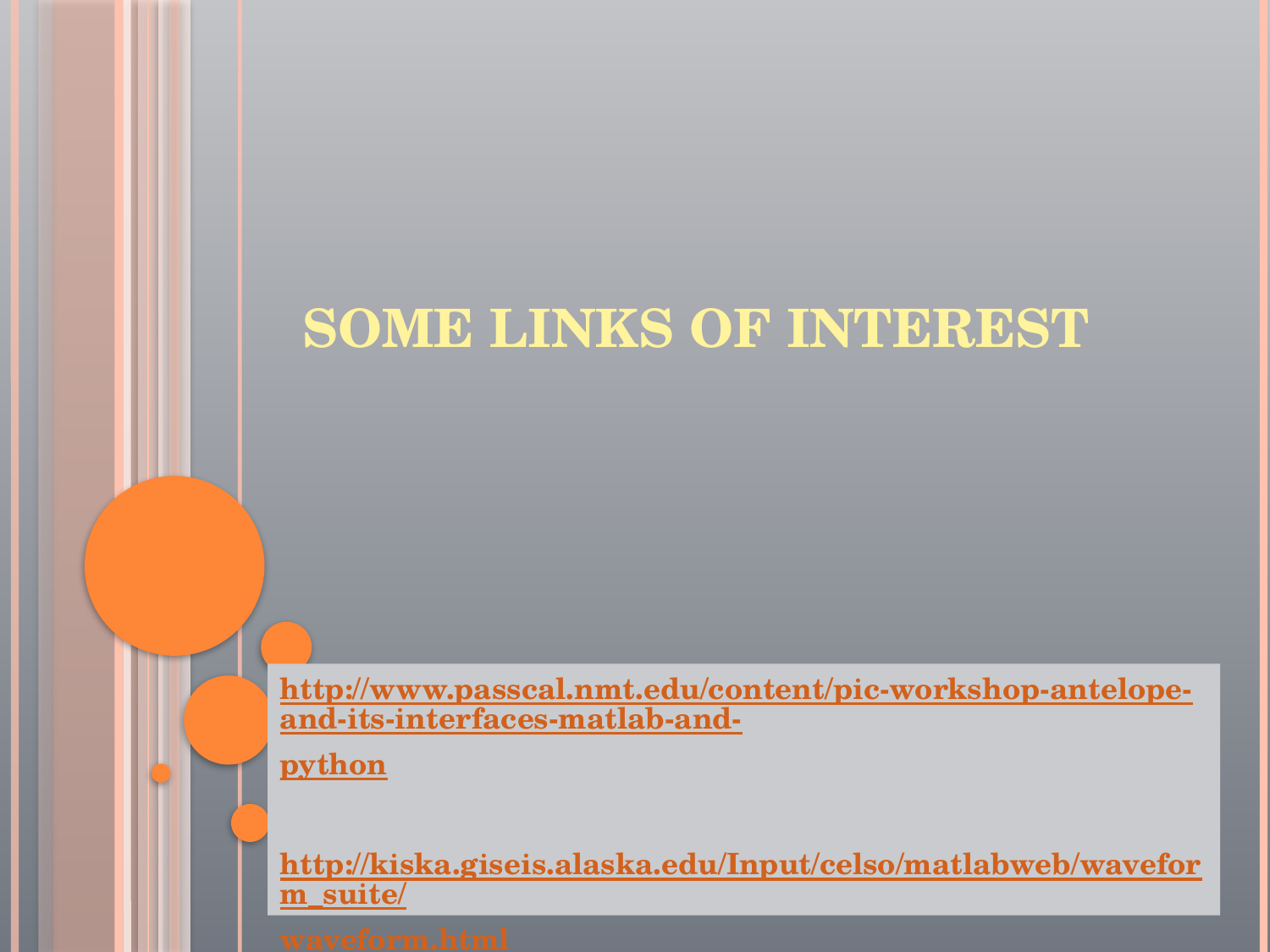

# Some links of interest
http://www.passcal.nmt.edu/content/pic-workshop-antelope-and-its-interfaces-matlab-and-python

http://kiska.giseis.alaska.edu/Input/celso/matlabweb/waveform_suite/waveform.html